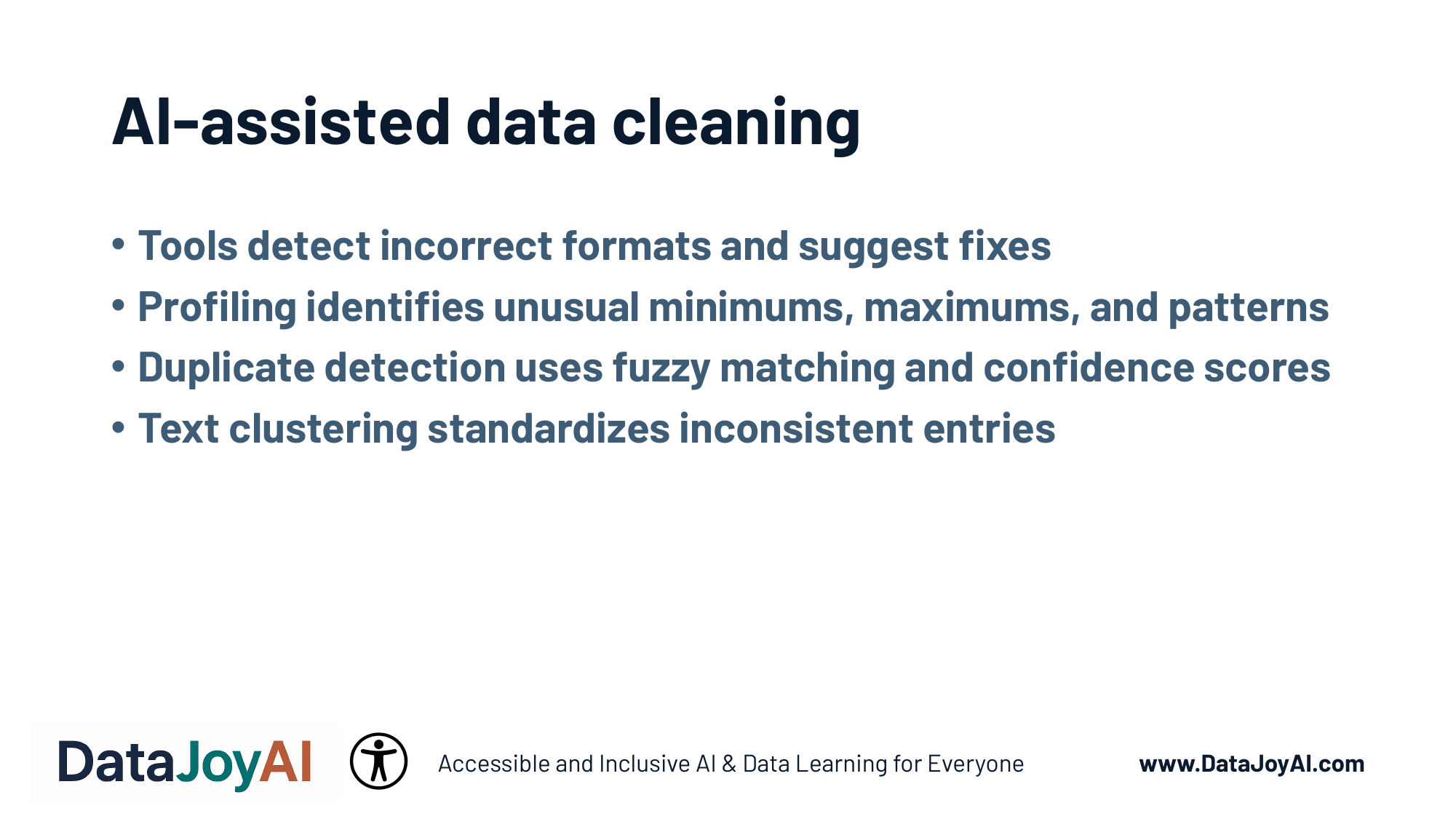

# AI-assisted data cleaning
Tools detect incorrect formats and suggest fixes
Profiling identifies unusual minimums, maximums, and patterns
Duplicate detection uses fuzzy matching and confidence scores
Text clustering standardizes inconsistent entries